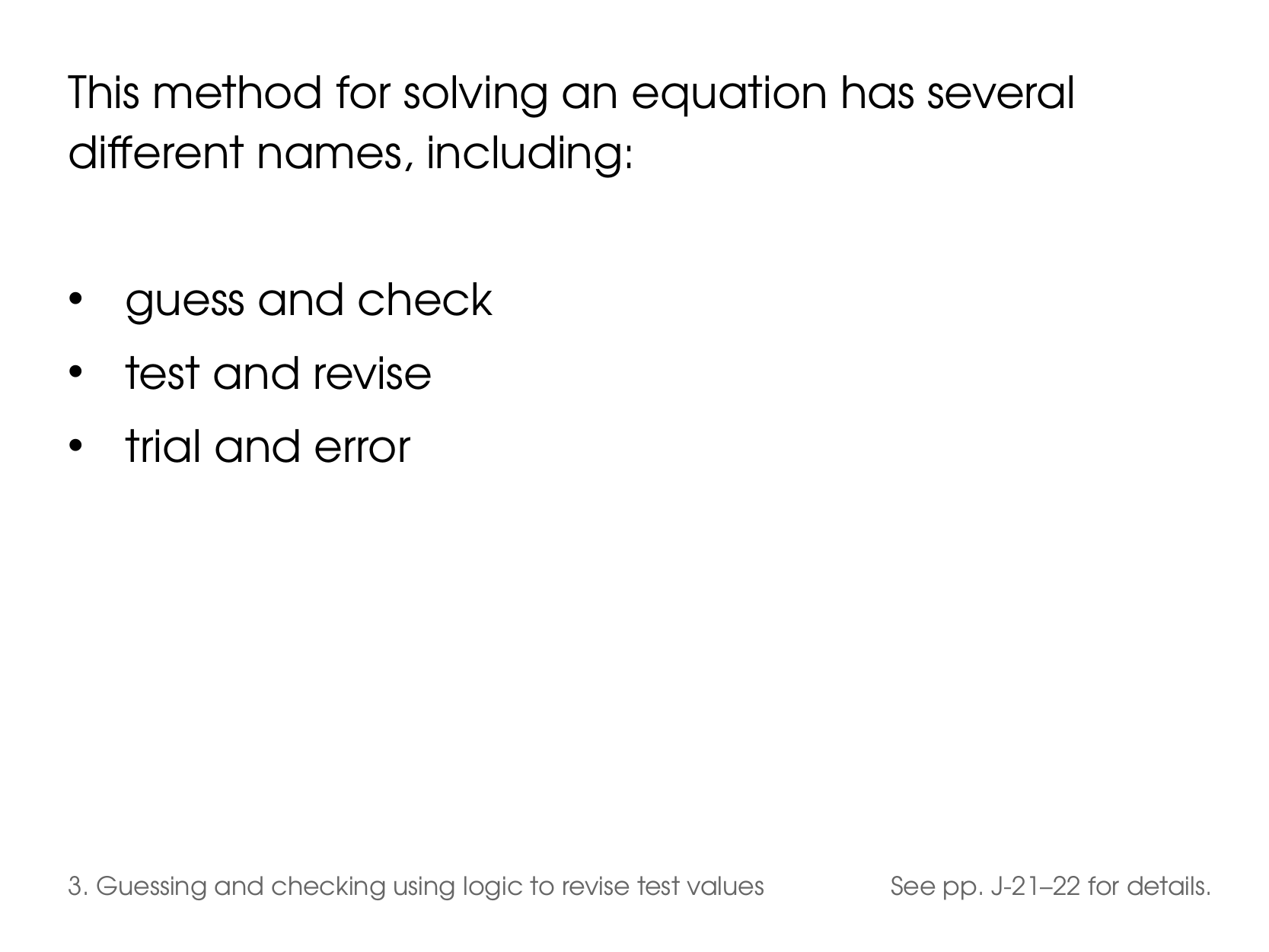

This method for solving an equation has several different names, including:

guess and check
test and revise
trial and error
3. Guessing and checking using logic to revise test values
See pp. J-21–22 for details.